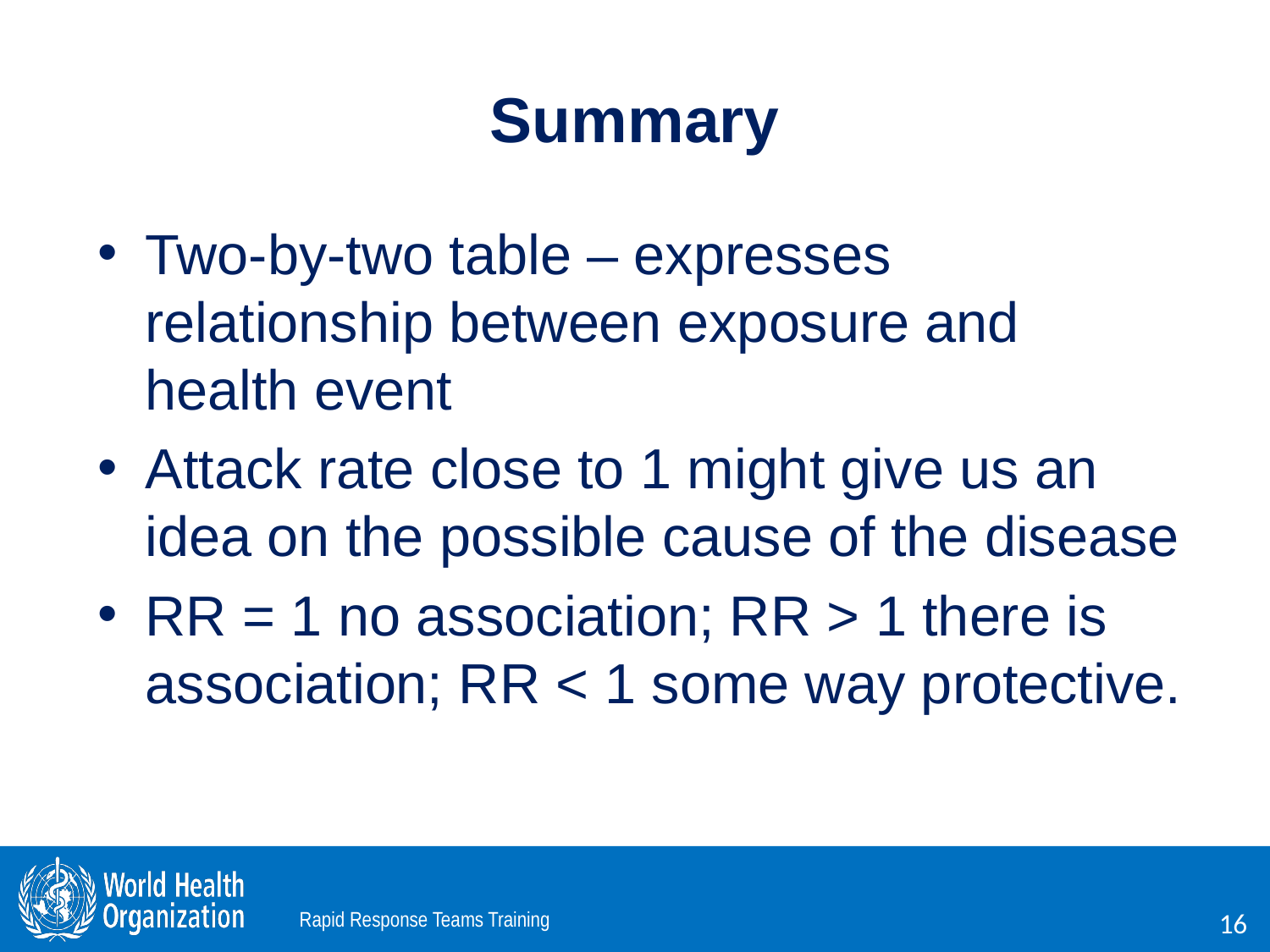

# Summary
Two-by-two table – expresses relationship between exposure and health event
Attack rate close to 1 might give us an idea on the possible cause of the disease
RR = 1 no association; RR > 1 there is association; RR < 1 some way protective.